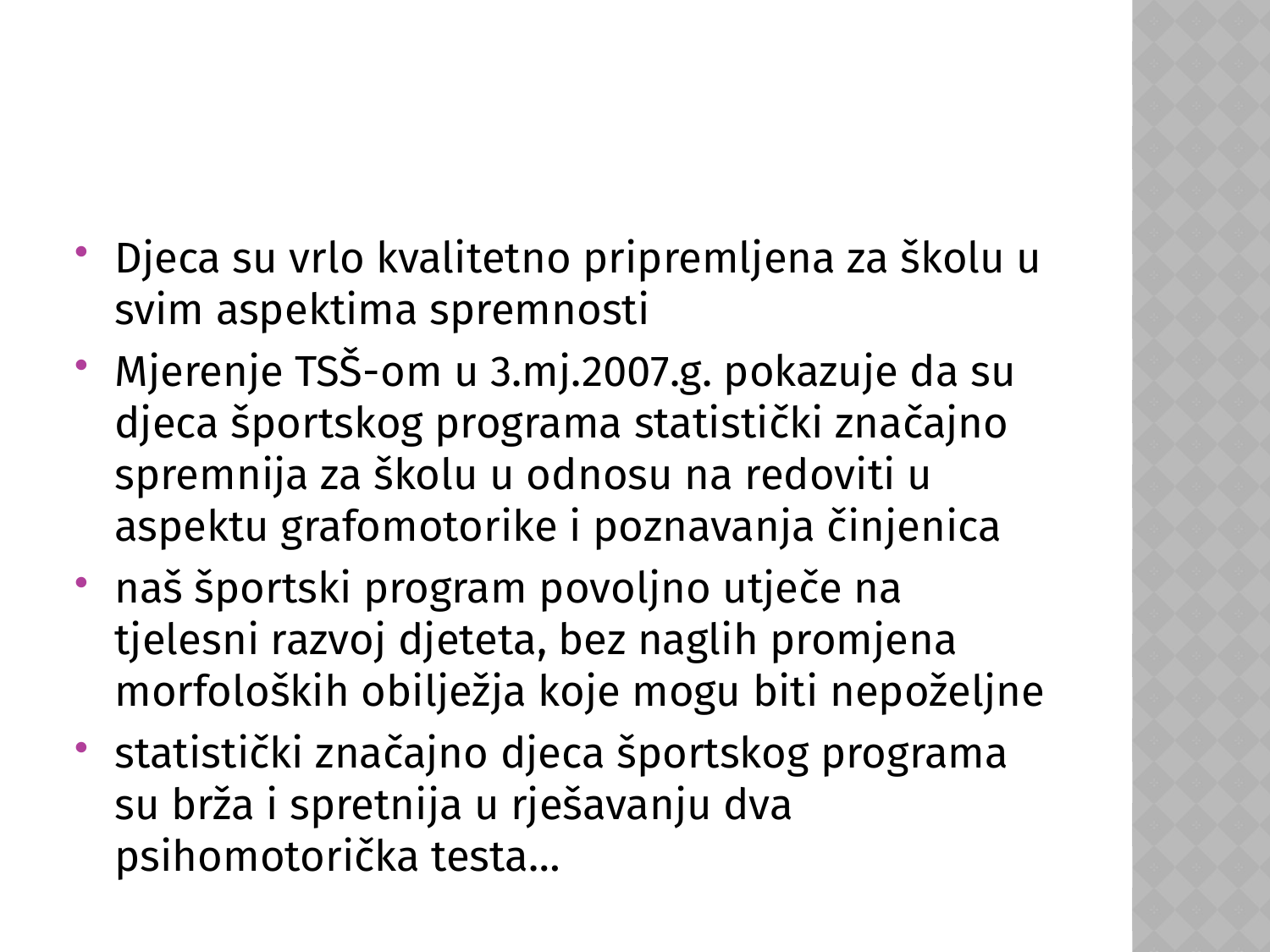

#
Djeca su vrlo kvalitetno pripremljena za školu u svim aspektima spremnosti
Mjerenje TSŠ-om u 3.mj.2007.g. pokazuje da su djeca športskog programa statistički značajno spremnija za školu u odnosu na redoviti u aspektu grafomotorike i poznavanja činjenica
naš športski program povoljno utječe na tjelesni razvoj djeteta, bez naglih promjena morfoloških obilježja koje mogu biti nepoželjne
statistički značajno djeca športskog programa su brža i spretnija u rješavanju dva psihomotorička testa…